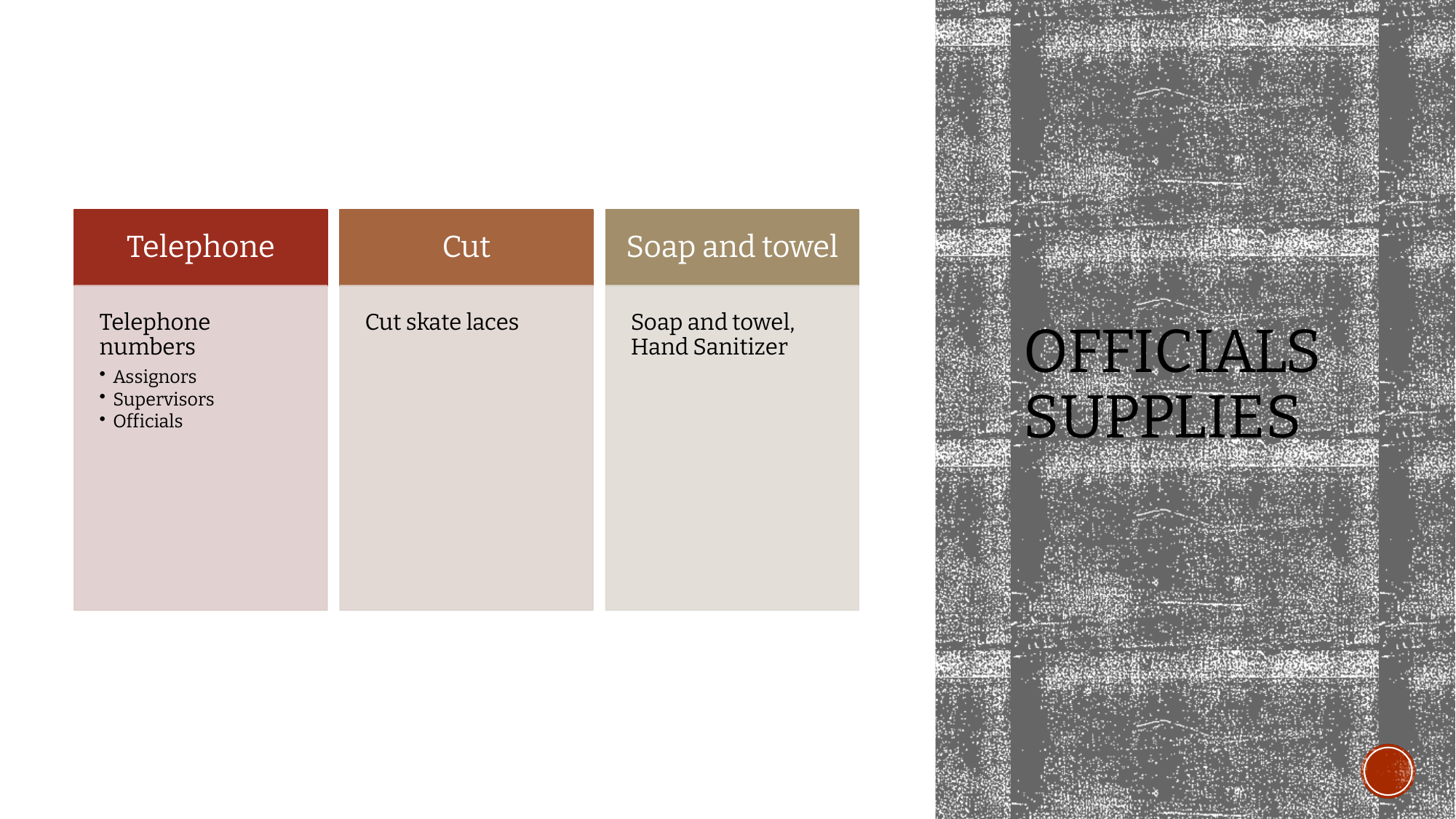

Telephone
Telephone numbers
Assignors
Supervisors
Officials
Cut
Cut skate laces
Soap and towel
Soap and towel, Hand Sanitizer
# Officials Supplies